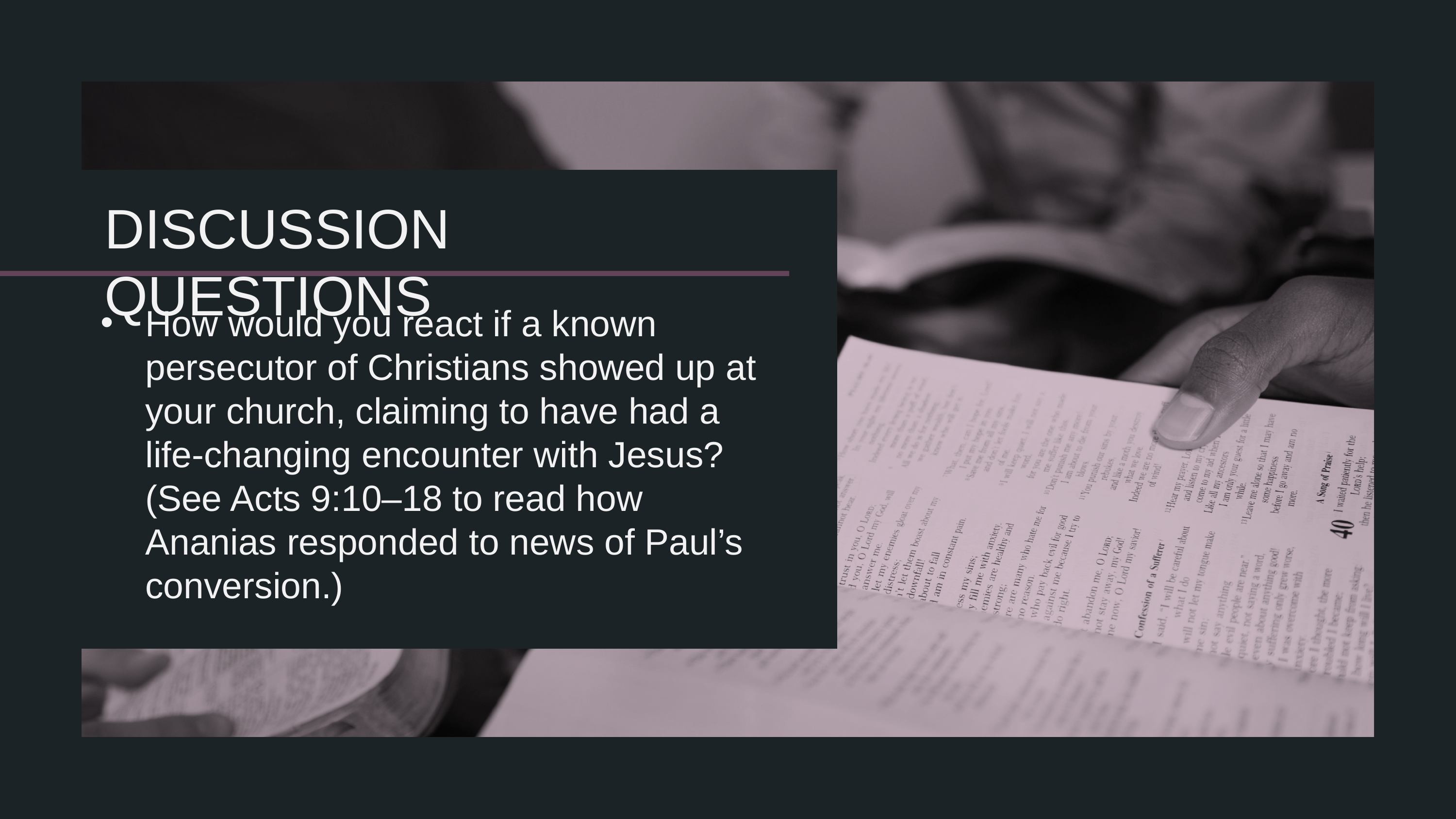

How would you react if a known persecutor of Christians showed up at your church, claiming to have had a life-changing encounter with Jesus? (See Acts 9:10–18 to read how Ananias responded to news of Paul’s conversion.)